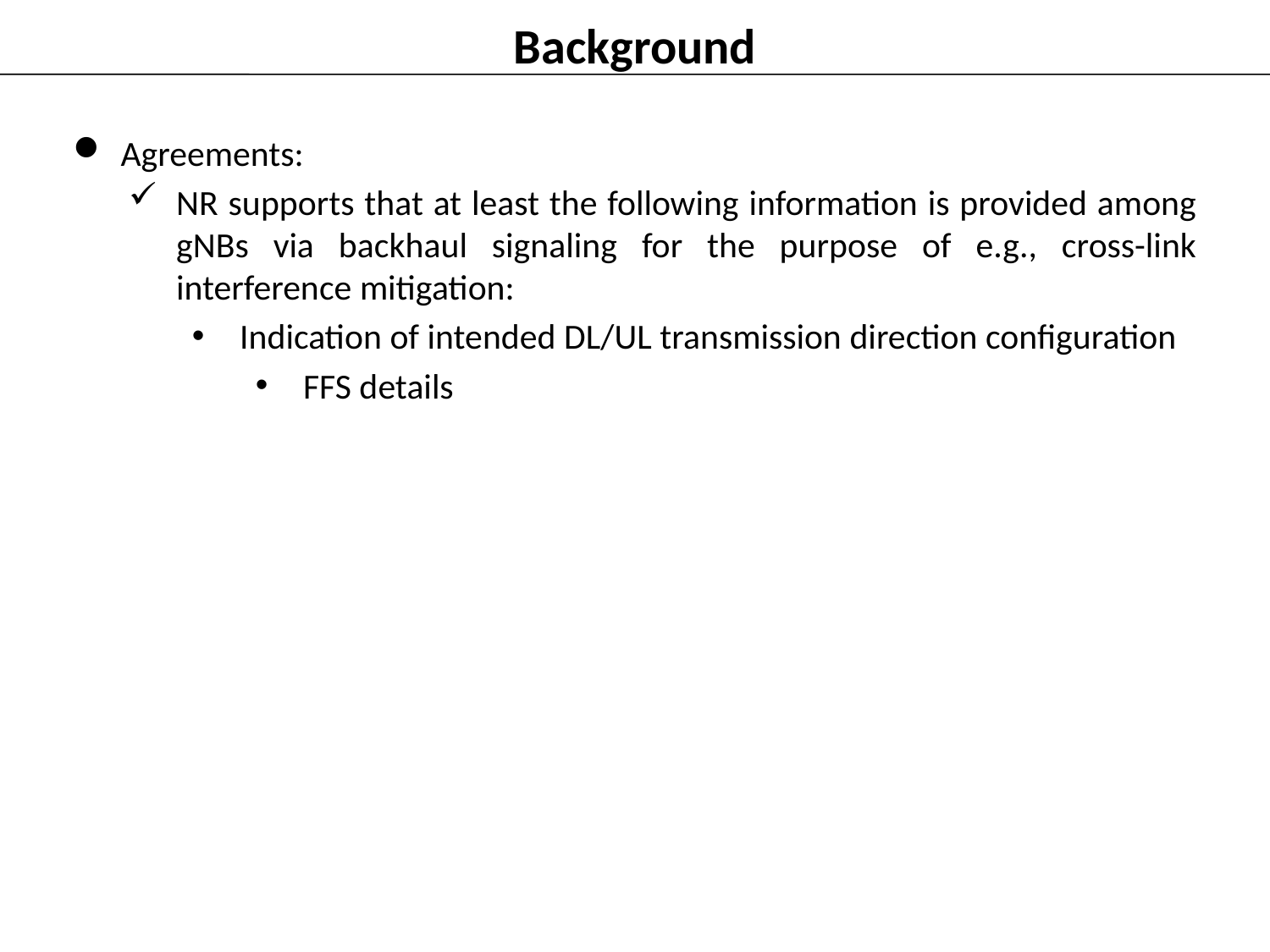

# Background
Agreements:
NR supports that at least the following information is provided among gNBs via backhaul signaling for the purpose of e.g., cross-link interference mitigation:
Indication of intended DL/UL transmission direction configuration
FFS details